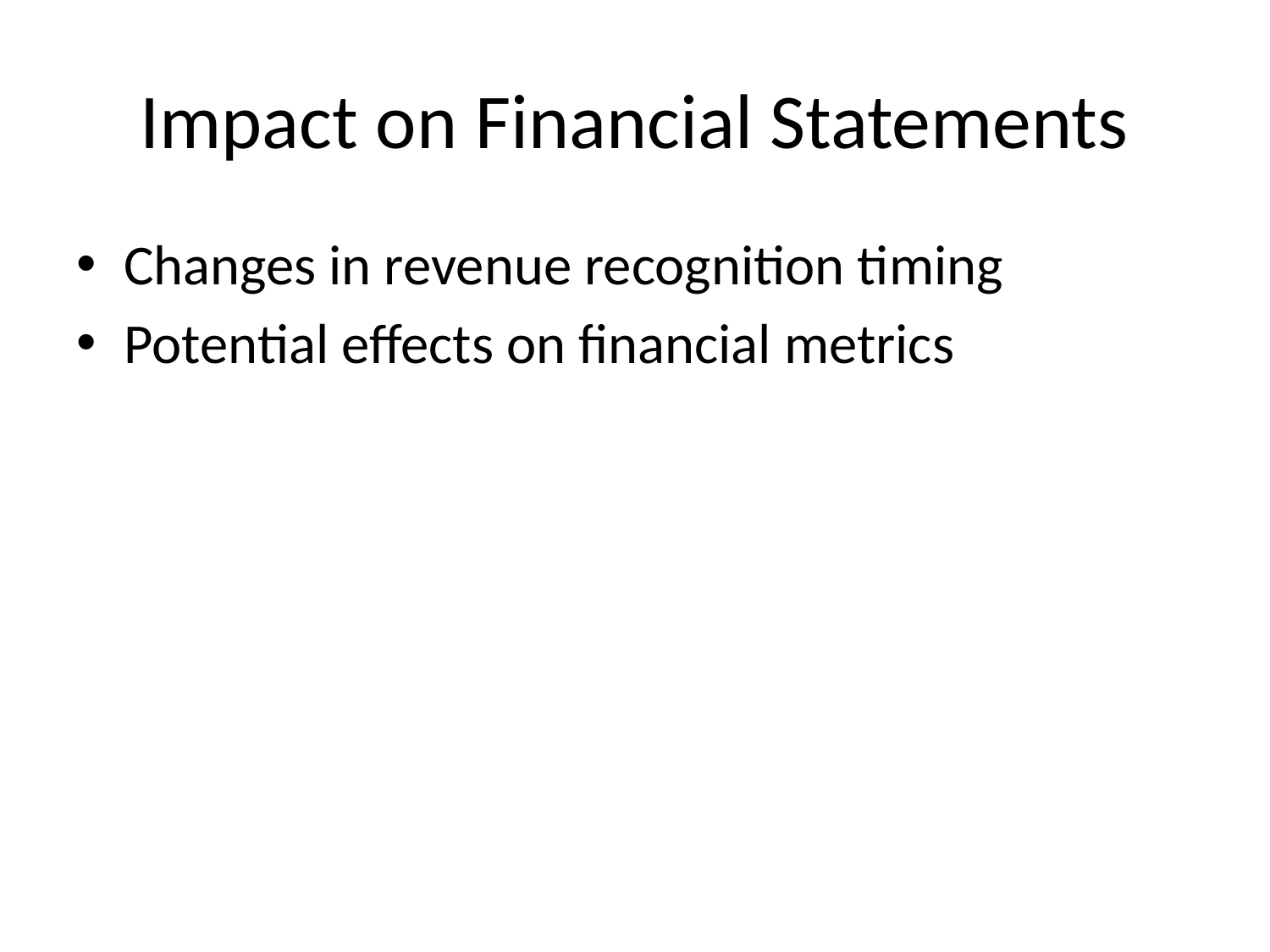

# Impact on Financial Statements
Changes in revenue recognition timing
Potential effects on financial metrics